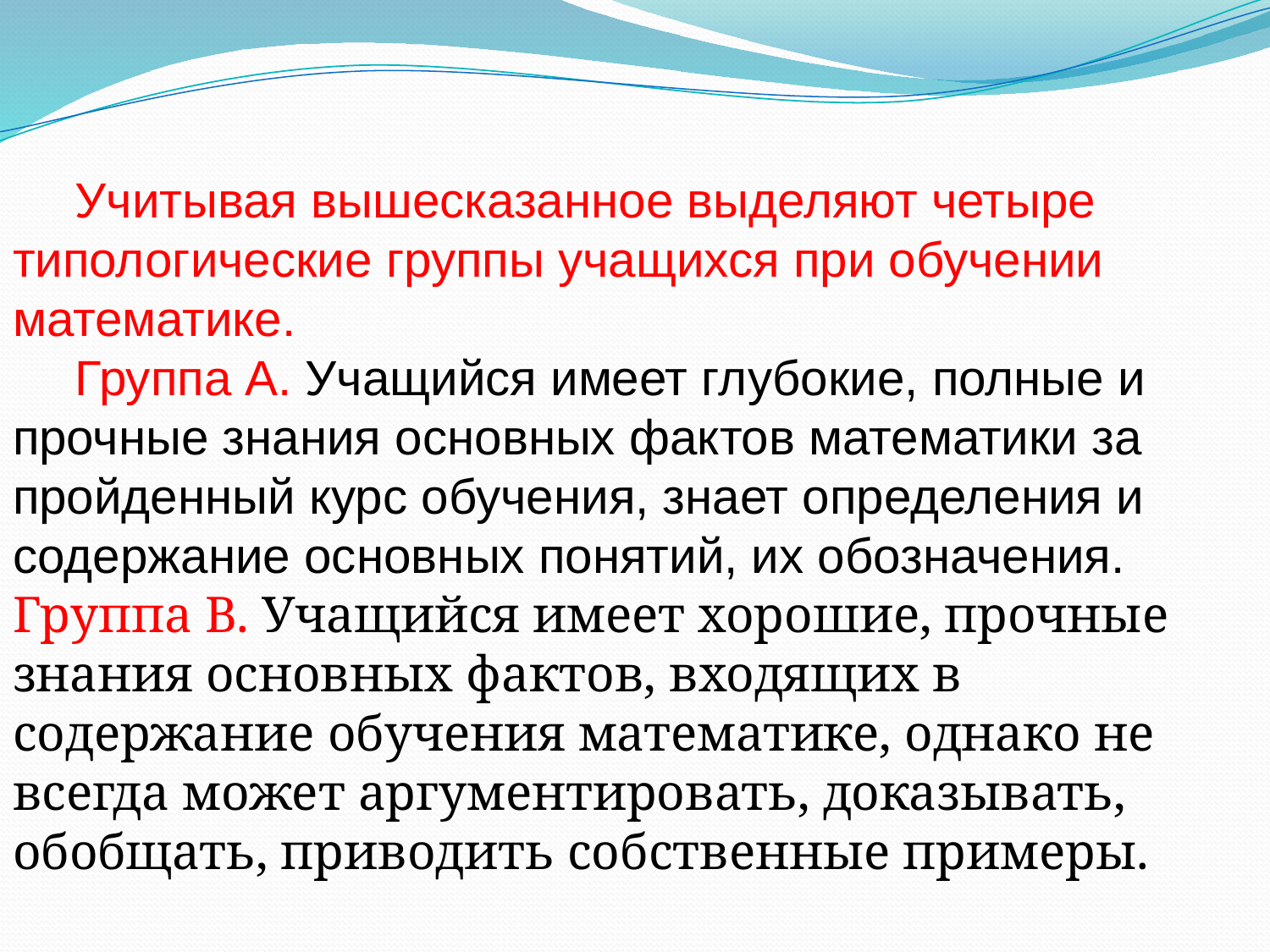

Учитывая вышесказанное выделяют четыре типологические группы учащихся при обучении математике.
Группа А. Учащийся имеет глубокие, полные и прочные знания основных фактов математики за пройденный курс обучения, знает определения и содержание основных понятий, их обозначения. Группа В. Учащийся имеет хорошие, прочные знания основных фактов, входящих в содержание обучения математике, однако не всегда может аргументировать, доказывать, обобщать, приводить собственные примеры.